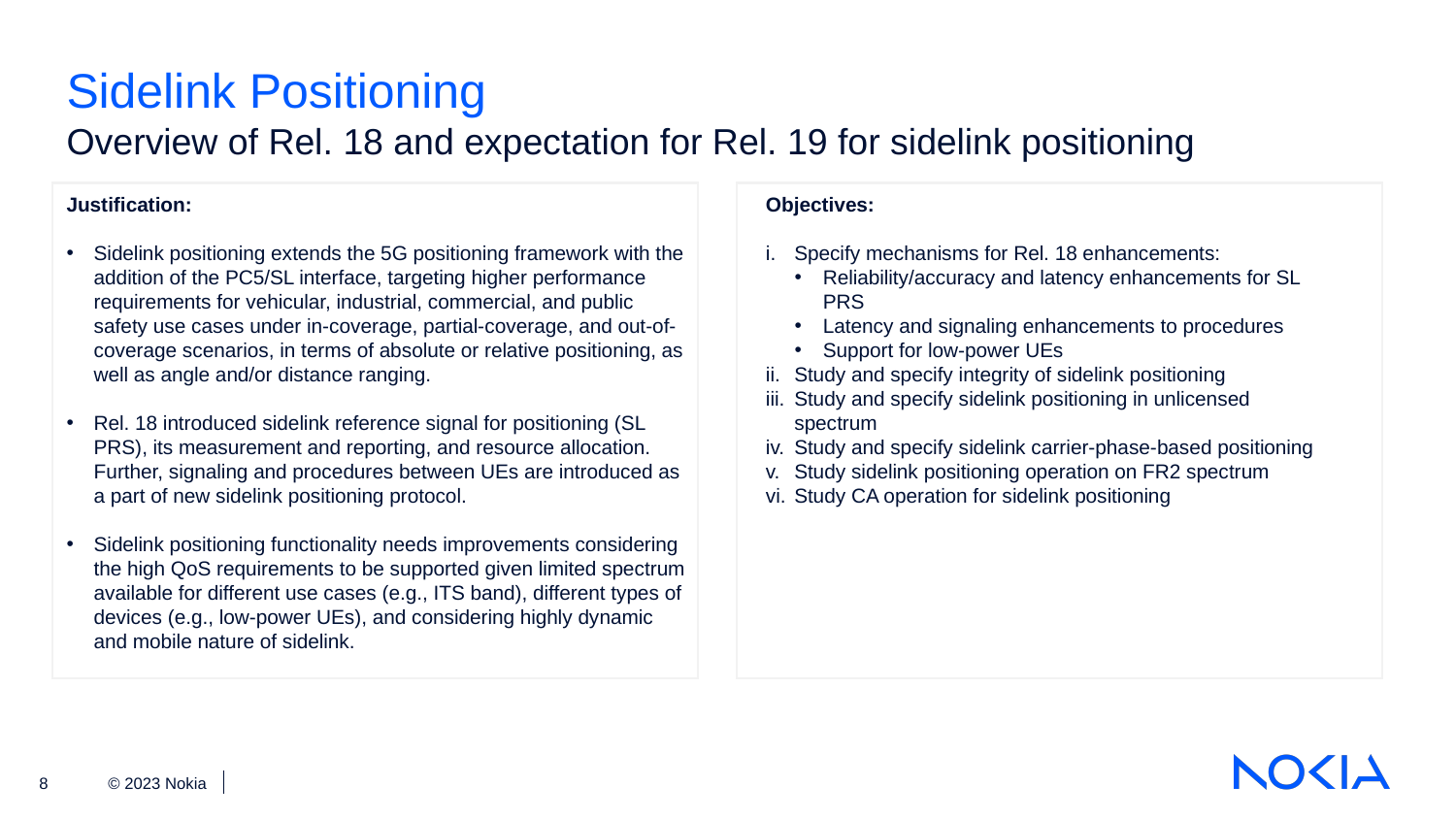

Sidelink Positioning

Overview of Rel. 18 and expectation for Rel. 19 for sidelink positioning

Justification:

Sidelink positioning extends the 5G positioning framework with the addition of the PC5/SL interface, targeting higher performance requirements for vehicular, industrial, commercial, and public safety use cases under in-coverage, partial-coverage, and out-of-coverage scenarios, in terms of absolute or relative positioning, as well as angle and/or distance ranging.

Rel. 18 introduced sidelink reference signal for positioning (SL PRS), its measurement and reporting, and resource allocation. Further, signaling and procedures between UEs are introduced as a part of new sidelink positioning protocol.

Sidelink positioning functionality needs improvements considering the high QoS requirements to be supported given limited spectrum available for different use cases (e.g., ITS band), different types of devices (e.g., low-power UEs), and considering highly dynamic and mobile nature of sidelink.

Objectives:

Specify mechanisms for Rel. 18 enhancements:
Reliability/accuracy and latency enhancements for SL PRS
Latency and signaling enhancements to procedures
Support for low-power UEs
Study and specify integrity of sidelink positioning
Study and specify sidelink positioning in unlicensed spectrum
Study and specify sidelink carrier-phase-based positioning
Study sidelink positioning operation on FR2 spectrum
Study CA operation for sidelink positioning